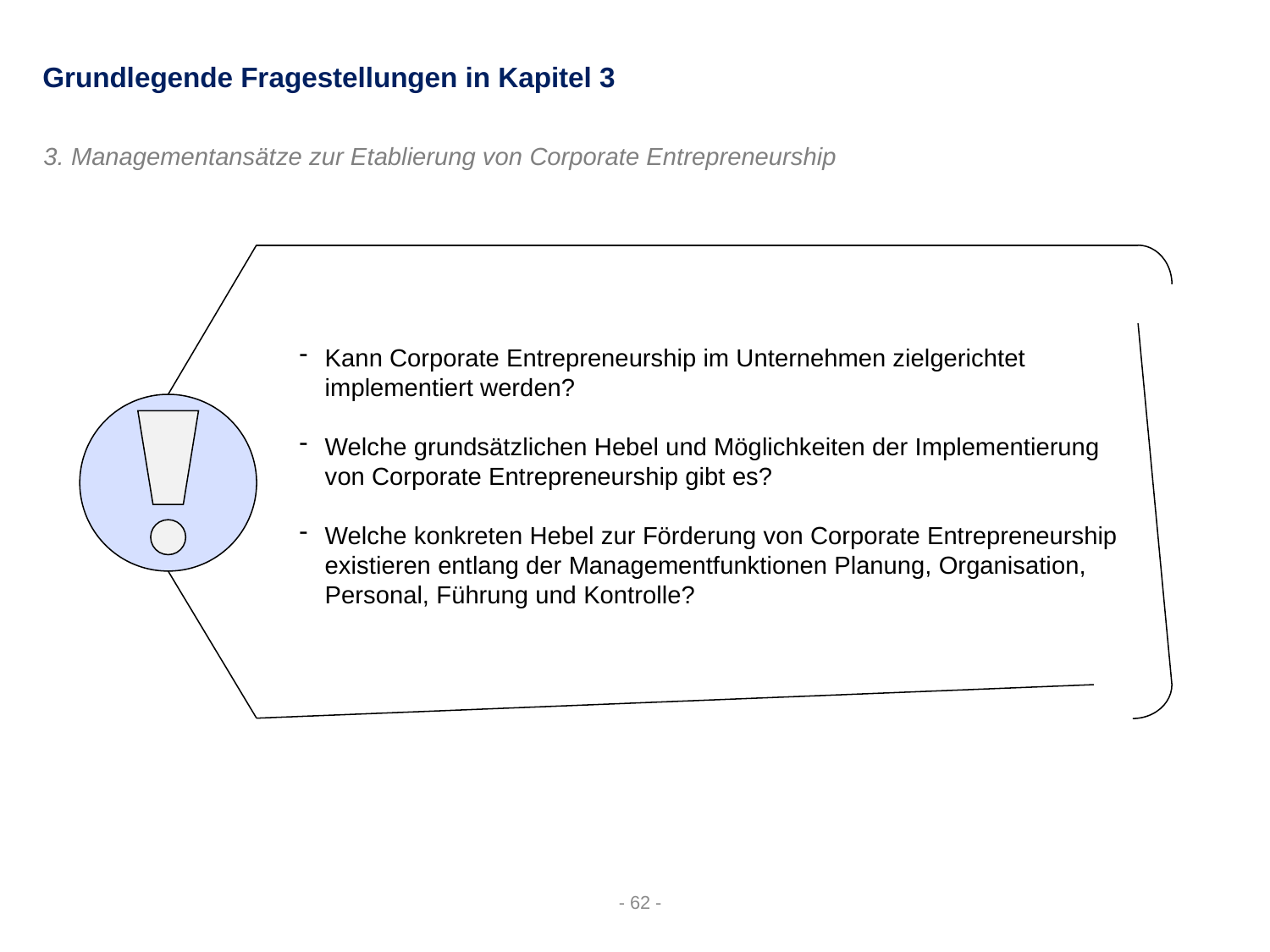

Grundlegende Fragestellungen in Kapitel 3
3. Managementansätze zur Etablierung von Corporate Entrepreneurship

Kann Corporate Entrepreneurship im Unternehmen zielgerichtet implementiert werden?

Welche grundsätzlichen Hebel und Möglichkeiten der Implementierung von Corporate Entrepreneurship gibt es?

Welche konkreten Hebel zur Förderung von Corporate Entrepreneurship existieren entlang der Managementfunktionen Planung, Organisation, Personal, Führung und Kontrolle?

- 62 -